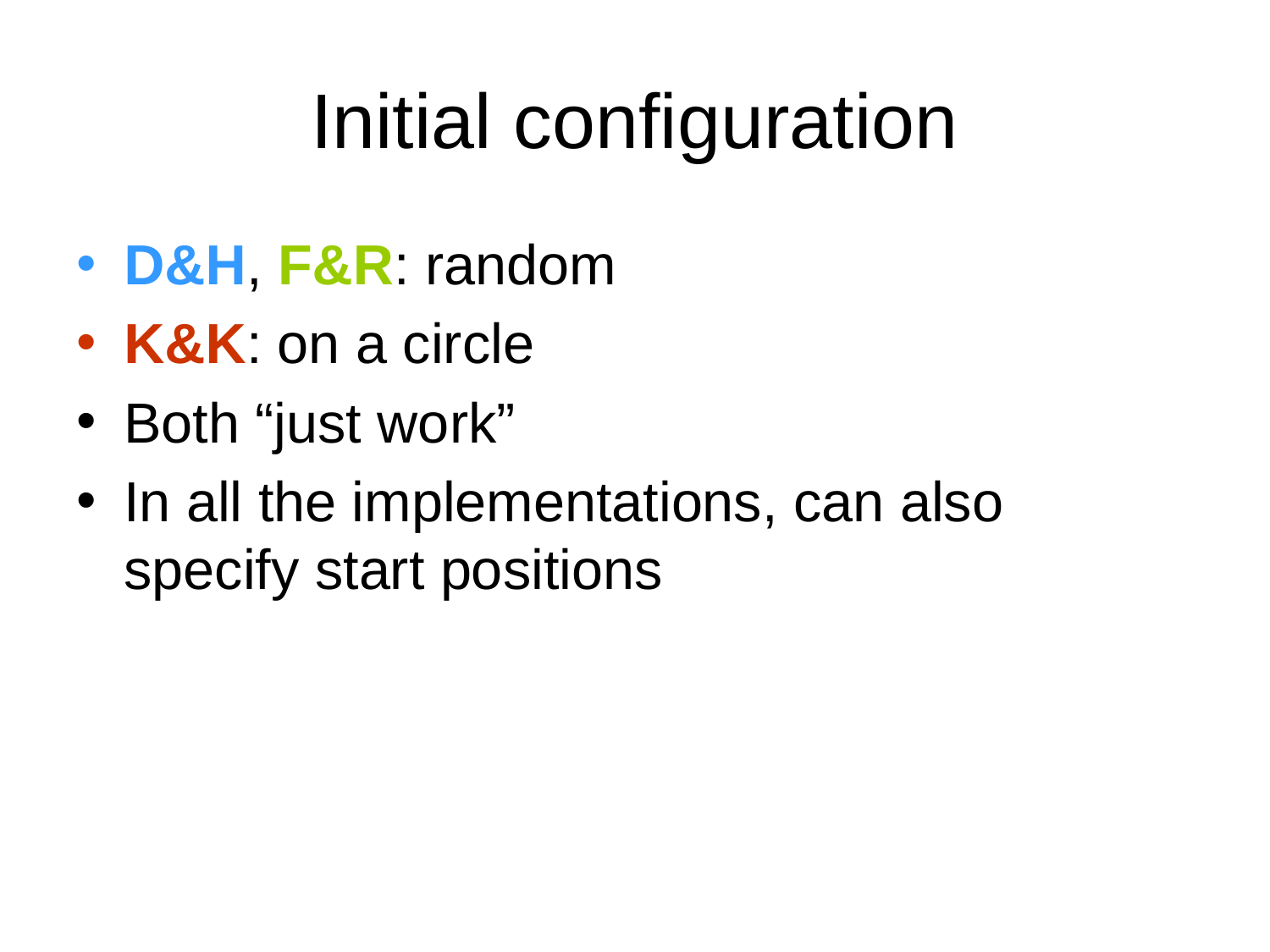

# Initial configuration
D&H, F&R: random
K&K: on a circle
Both “just work”
In all the implementations, can also specify start positions